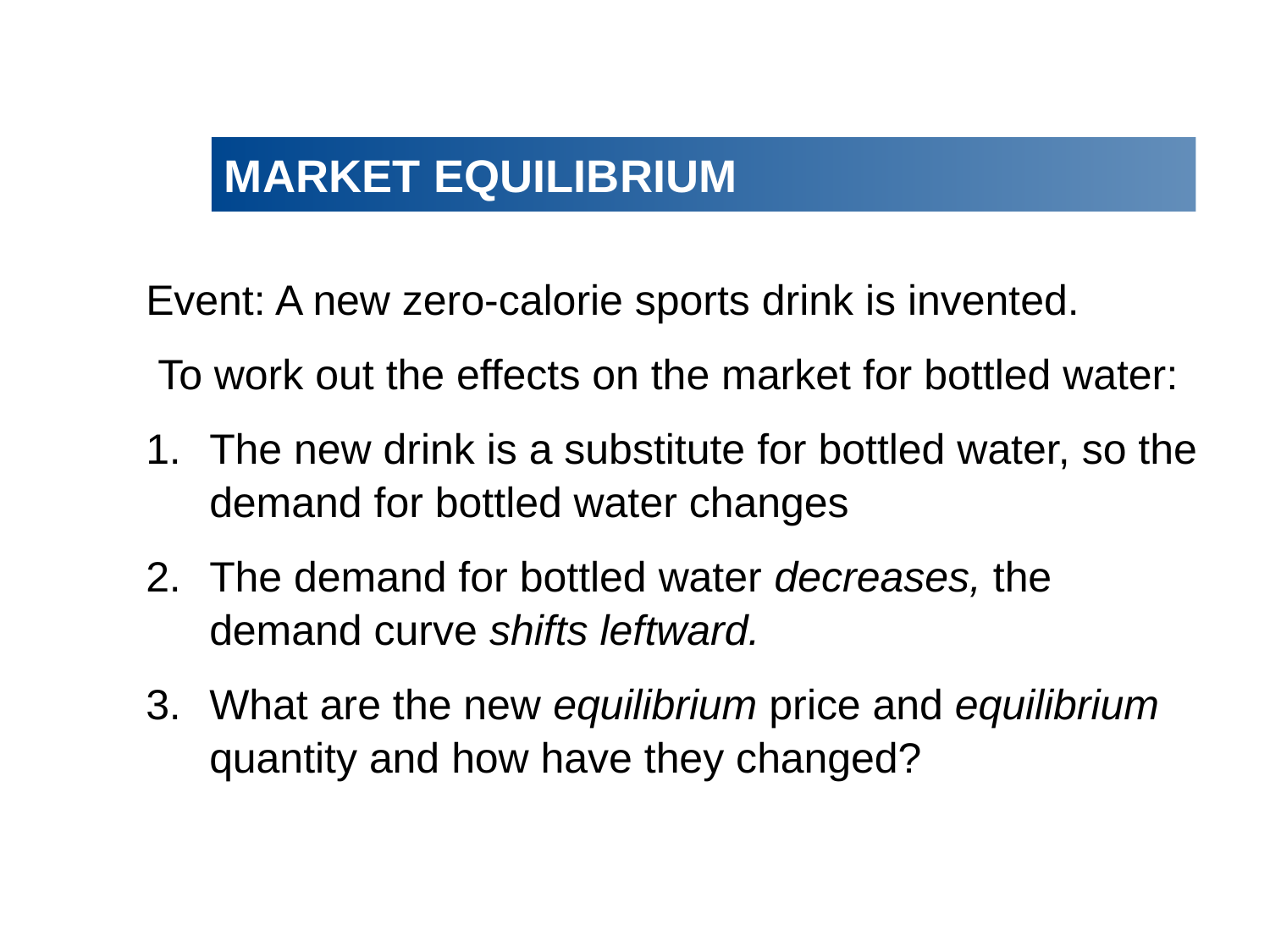

# MARKET EQUILIBRIUM
Event: A new zero-calorie sports drink is invented.
 To work out the effects on the market for bottled water:
The new drink is a substitute for bottled water, so the demand for bottled water changes
The demand for bottled water decreases, the demand curve shifts leftward.
What are the new equilibrium price and equilibrium quantity and how have they changed?